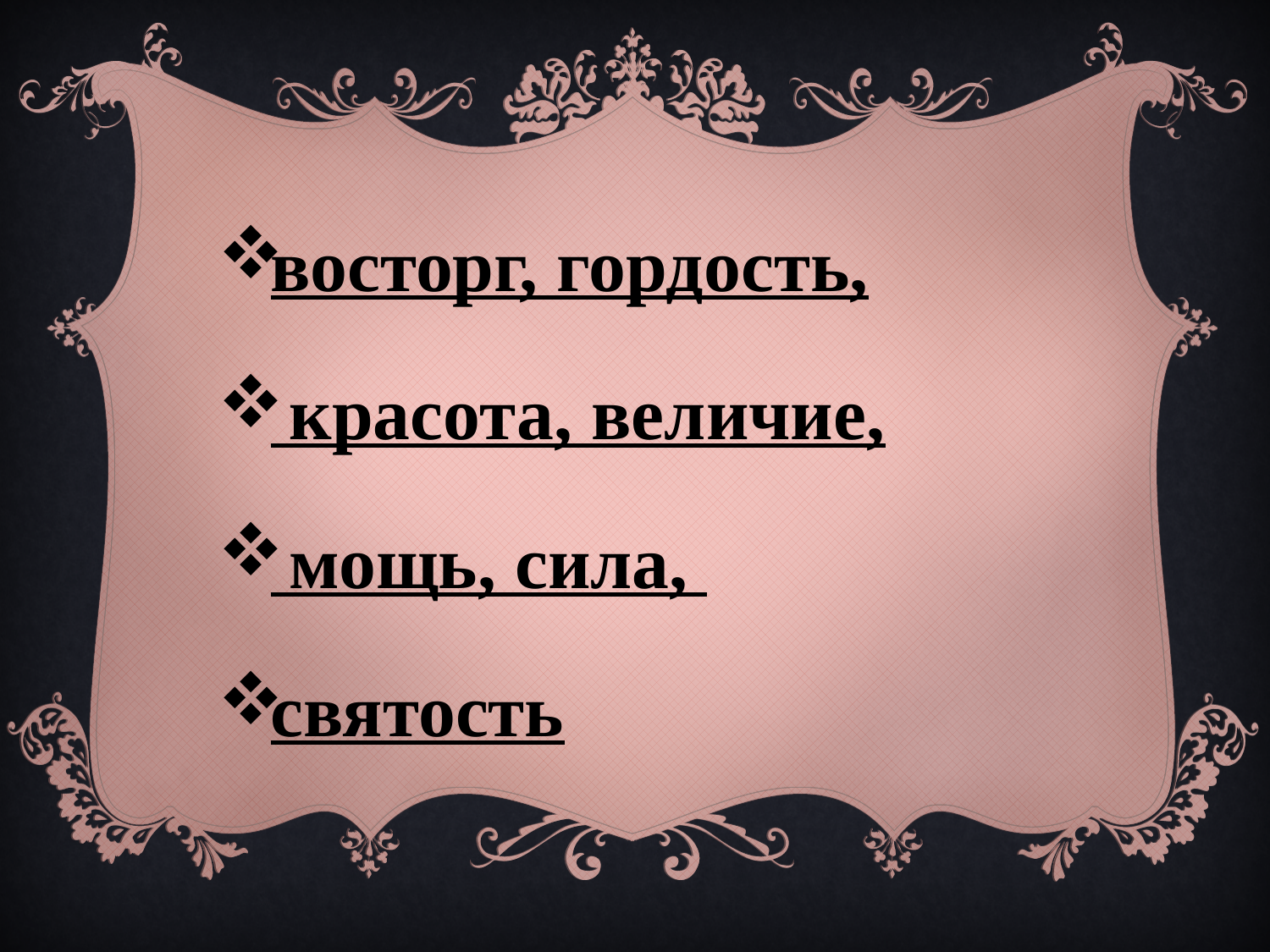

восторг, гордость,
 красота, величие,
 мощь, сила,
святость